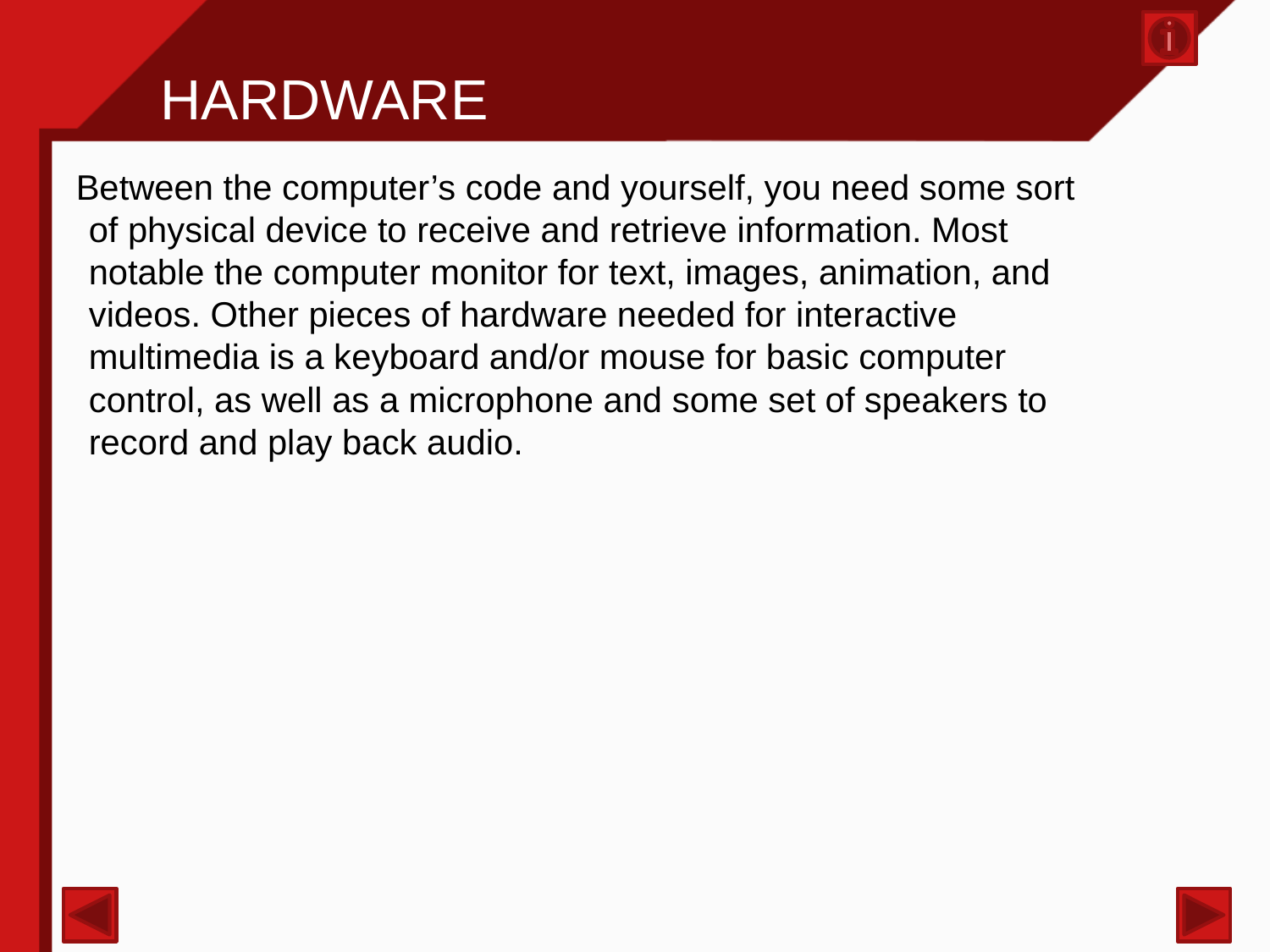

# Hardware
Between the computer’s code and yourself, you need some sort of physical device to receive and retrieve information. Most notable the computer monitor for text, images, animation, and videos. Other pieces of hardware needed for interactive multimedia is a keyboard and/or mouse for basic computer control, as well as a microphone and some set of speakers to record and play back audio.